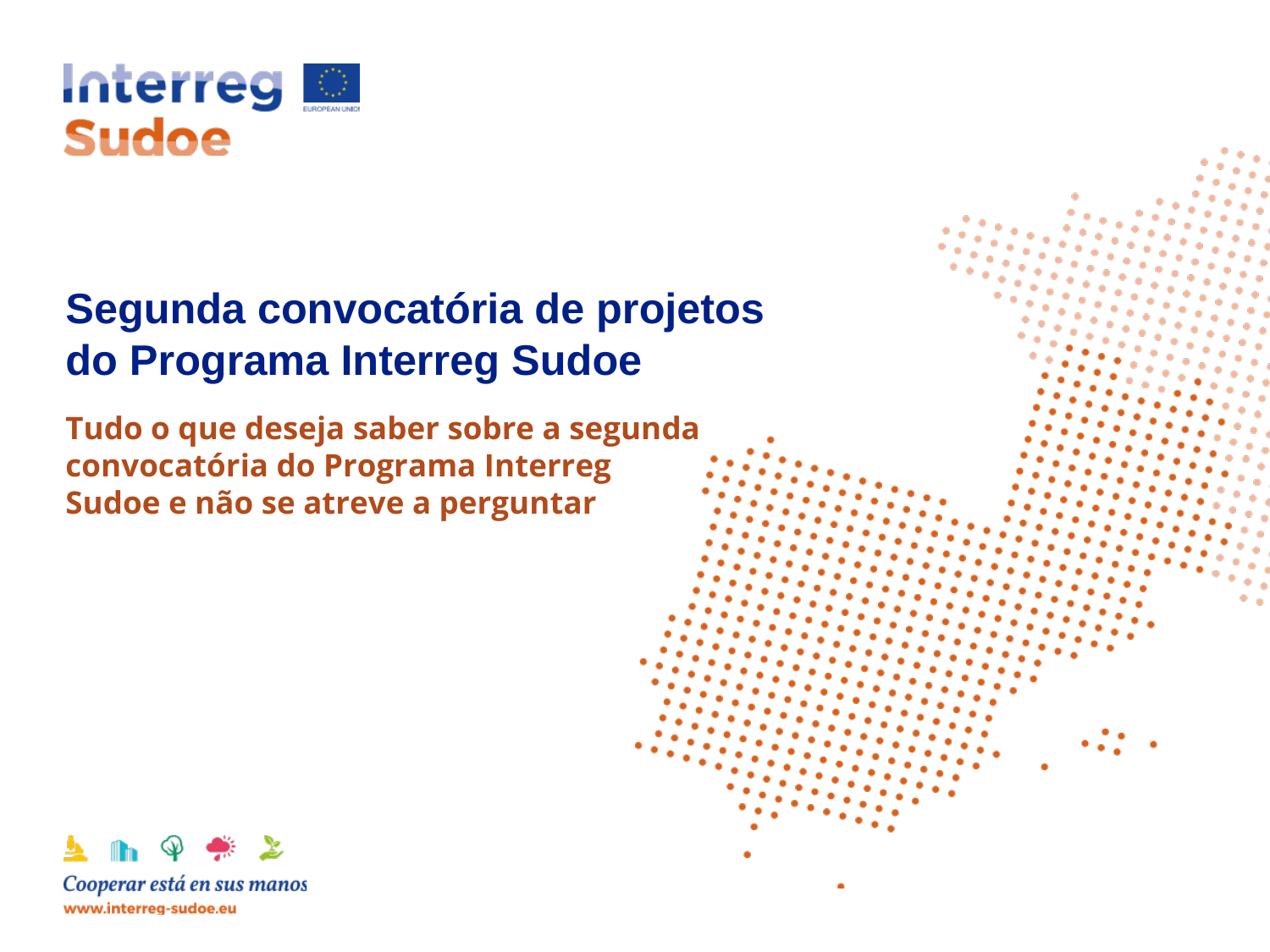

# Segunda convocatória de projetos do Programa Interreg Sudoe
Tudo o que deseja saber sobre a segunda convocatória do Programa Interreg Sudoe e não se atreve a perguntar